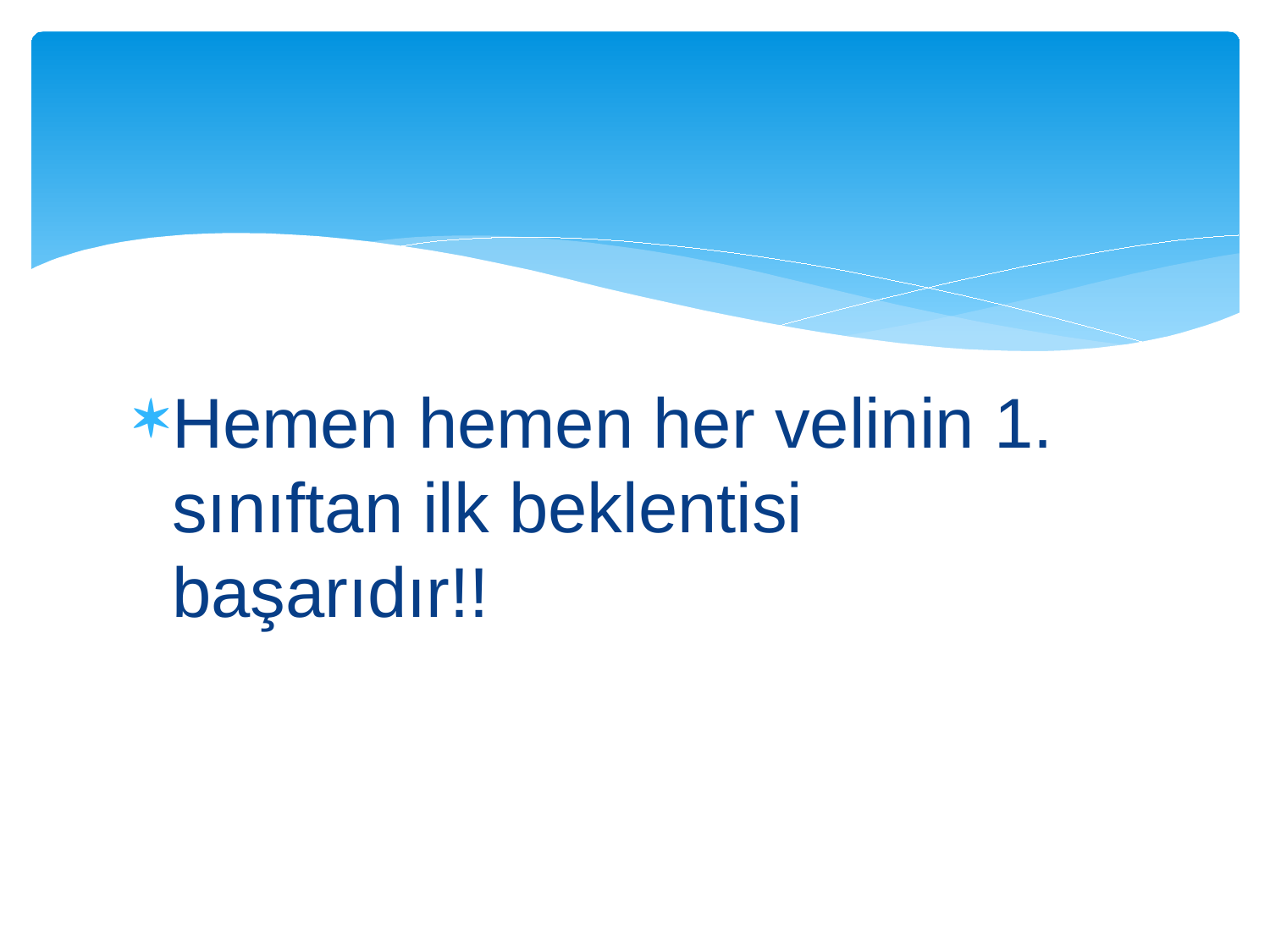

#
Hemen hemen her velinin 1. sınıftan ilk beklentisi başarıdır!!